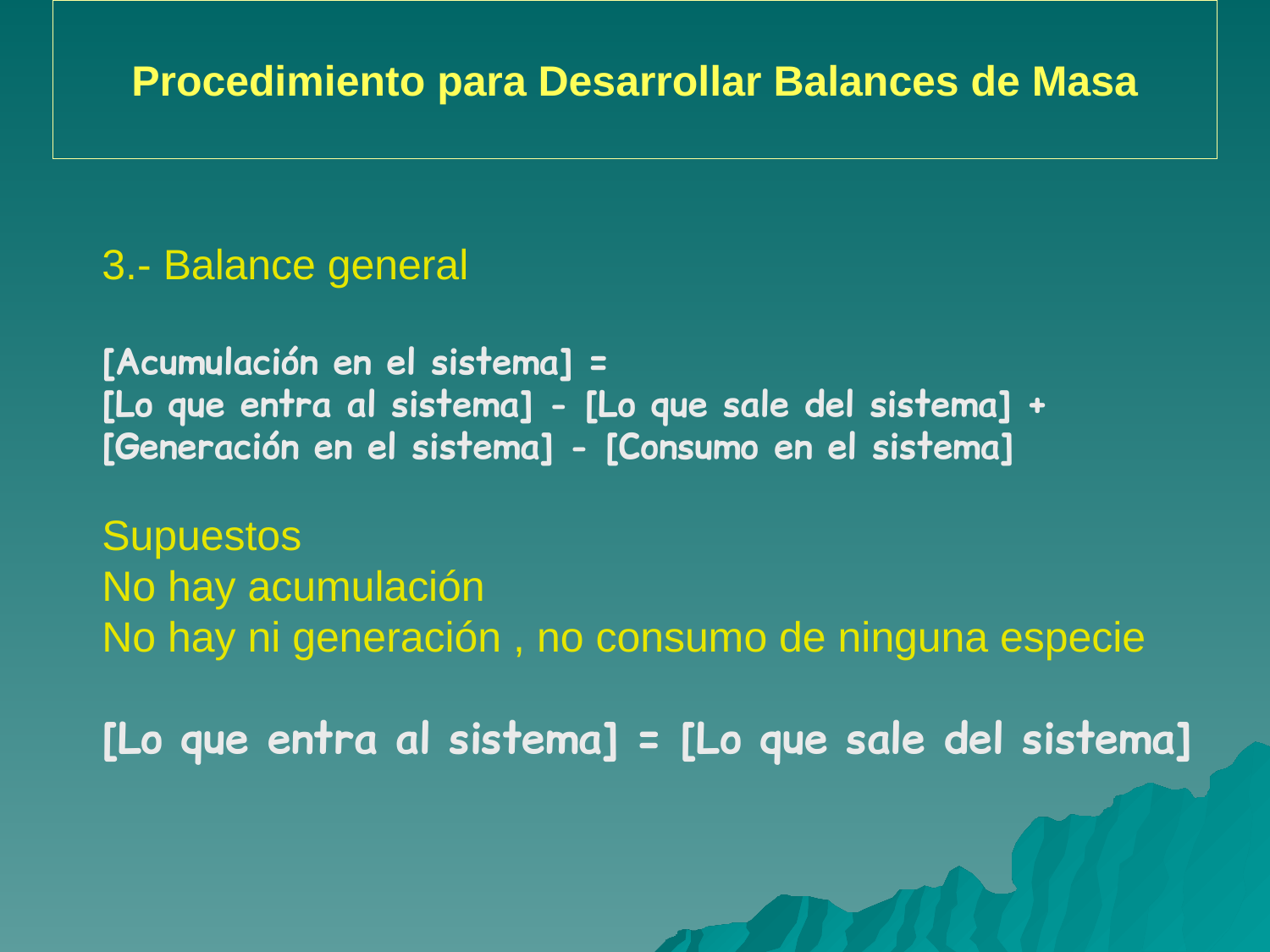

# Procedimiento para Desarrollar Balances de Masa
3.- Balance general

[Acumulación en el sistema] =
[Lo que entra al sistema] - [Lo que sale del sistema] + [Generación en el sistema] - [Consumo en el sistema]

Supuestos
No hay acumulación
No hay ni generación , no consumo de ninguna especie

[Lo que entra al sistema] = [Lo que sale del sistema]